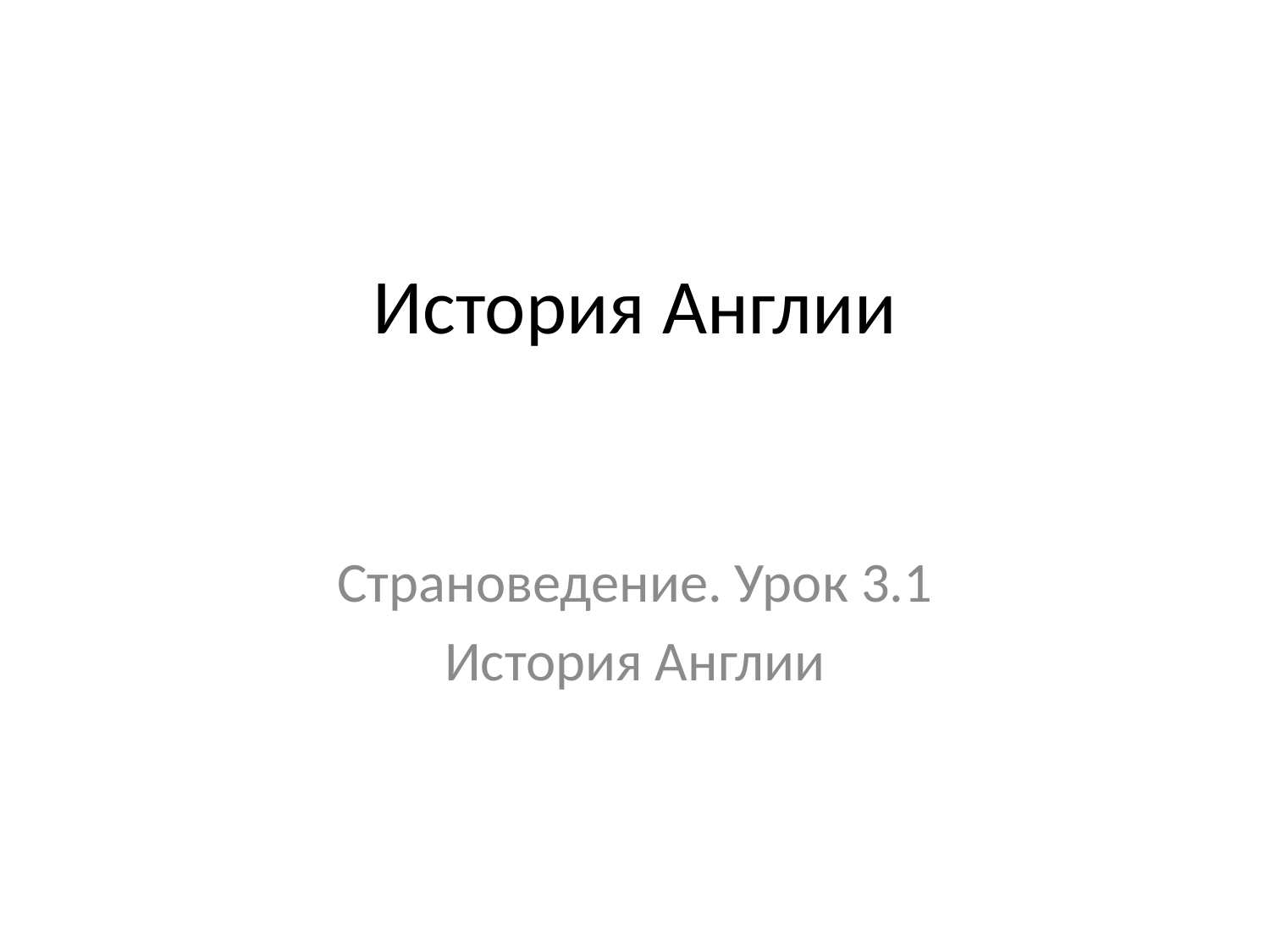

# История Англии
Страноведение. Урок 3.1
История Англии